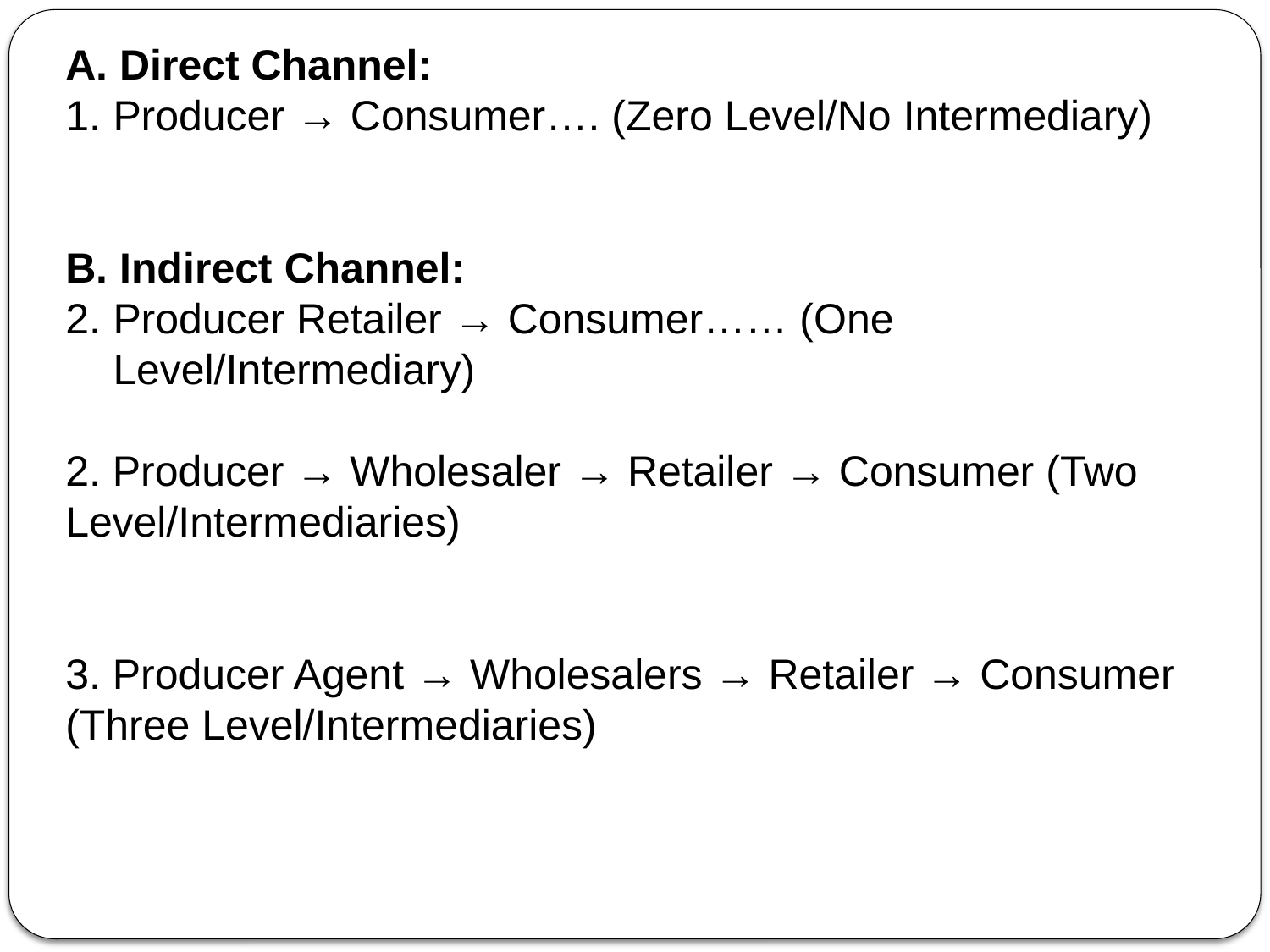

A. Direct Channel:
Producer → Consumer…. (Zero Level/No Intermediary)

B. Indirect Channel:
Producer Retailer → Consumer…… (One Level/Intermediary)

2. Producer → Wholesaler → Retailer → Consumer (Two Level/Intermediaries)

3. Producer Agent → Wholesalers → Retailer → Consumer (Three Level/Intermediaries)